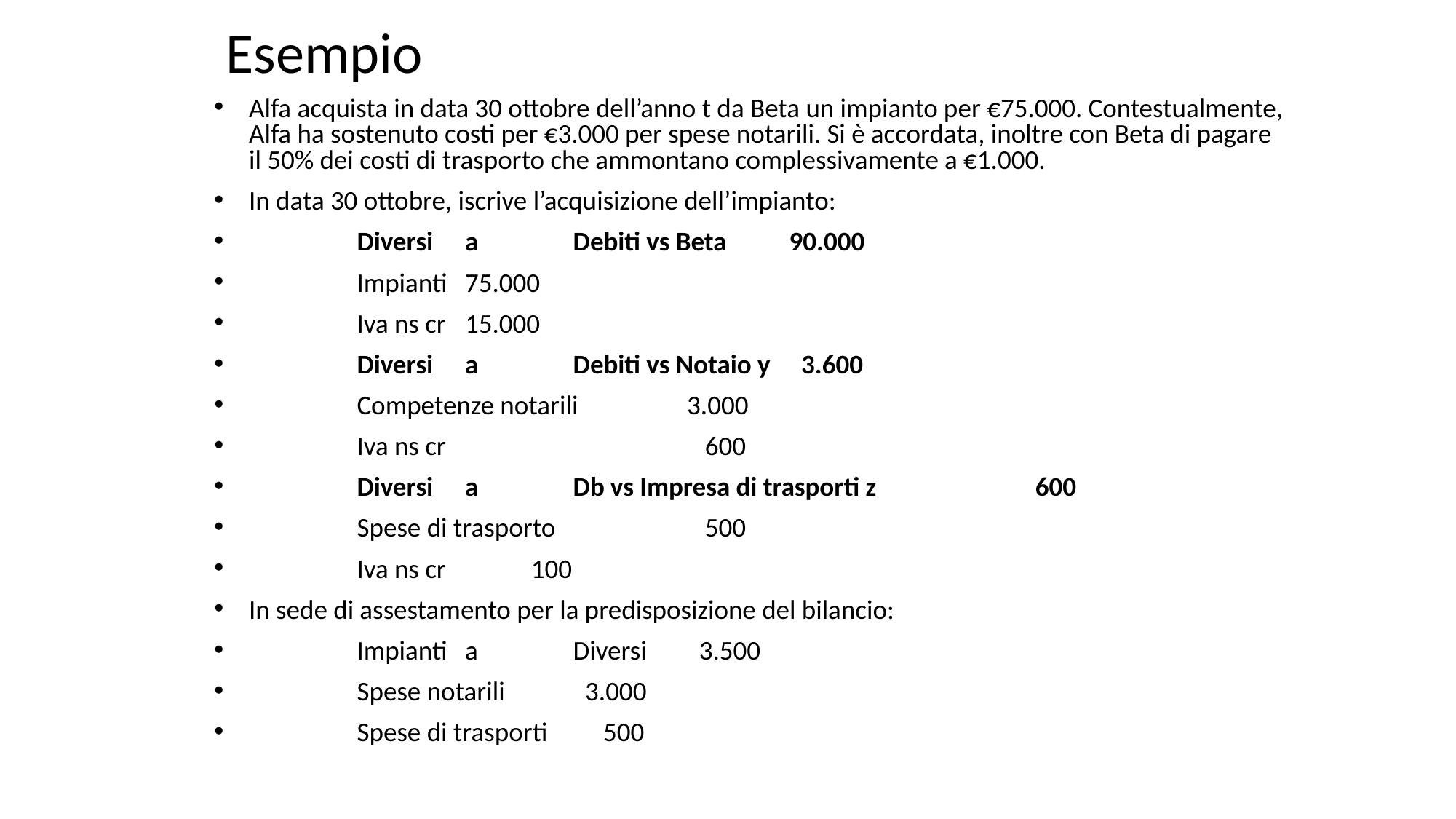

# Esempio
Alfa acquista in data 30 ottobre dell’anno t da Beta un impianto per €75.000. Contestualmente, Alfa ha sostenuto costi per €3.000 per spese notarili. Si è accordata, inoltre con Beta di pagare il 50% dei costi di trasporto che ammontano complessivamente a €1.000.
In data 30 ottobre, iscrive l’acquisizione dell’impianto:
	Diversi			a		Debiti vs Beta						90.000
	Impianti											75.000
	Iva ns cr											15.000
	Diversi				a	Debiti vs Notaio y					  3.600
	Competenze notarili								 3.000
	Iva ns cr									    	    	    600
	Diversi			a		Db vs Impresa di trasporti z	  	     600
	Spese di trasporto								    	    500
	Iva ns cr										           100
In sede di assestamento per la predisposizione del bilancio:
	Impianti		a		Diversi									   3.500
							Spese notarili				  3.000
							Spese di trasporti				     500